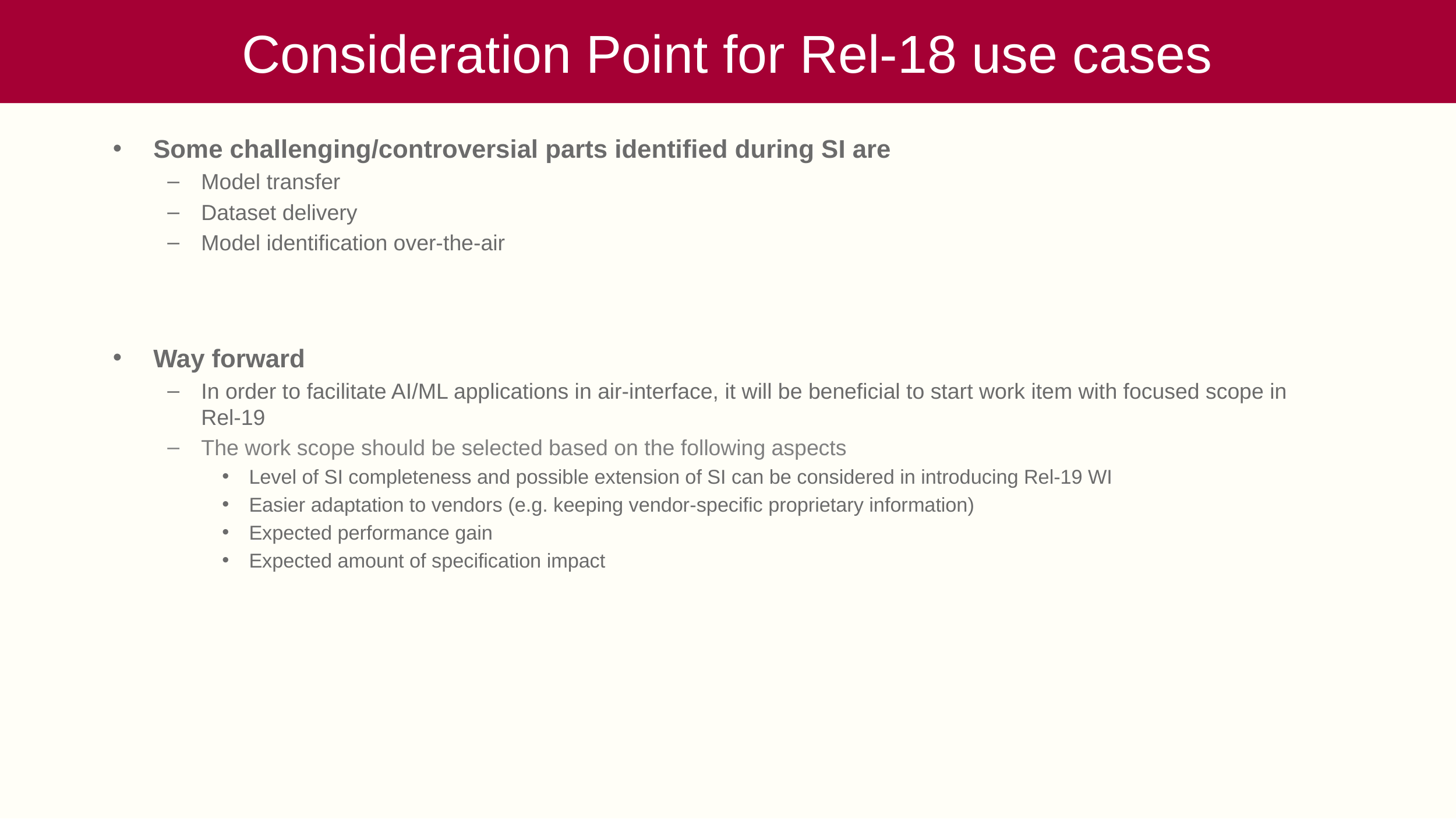

# Consideration Point for Rel-18 use cases
Some challenging/controversial parts identified during SI are
Model transfer
Dataset delivery
Model identification over-the-air

Way forward
In order to facilitate AI/ML applications in air-interface, it will be beneficial to start work item with focused scope in Rel-19
The work scope should be selected based on the following aspects
Level of SI completeness and possible extension of SI can be considered in introducing Rel-19 WI
Easier adaptation to vendors (e.g. keeping vendor-specific proprietary information)
Expected performance gain
Expected amount of specification impact